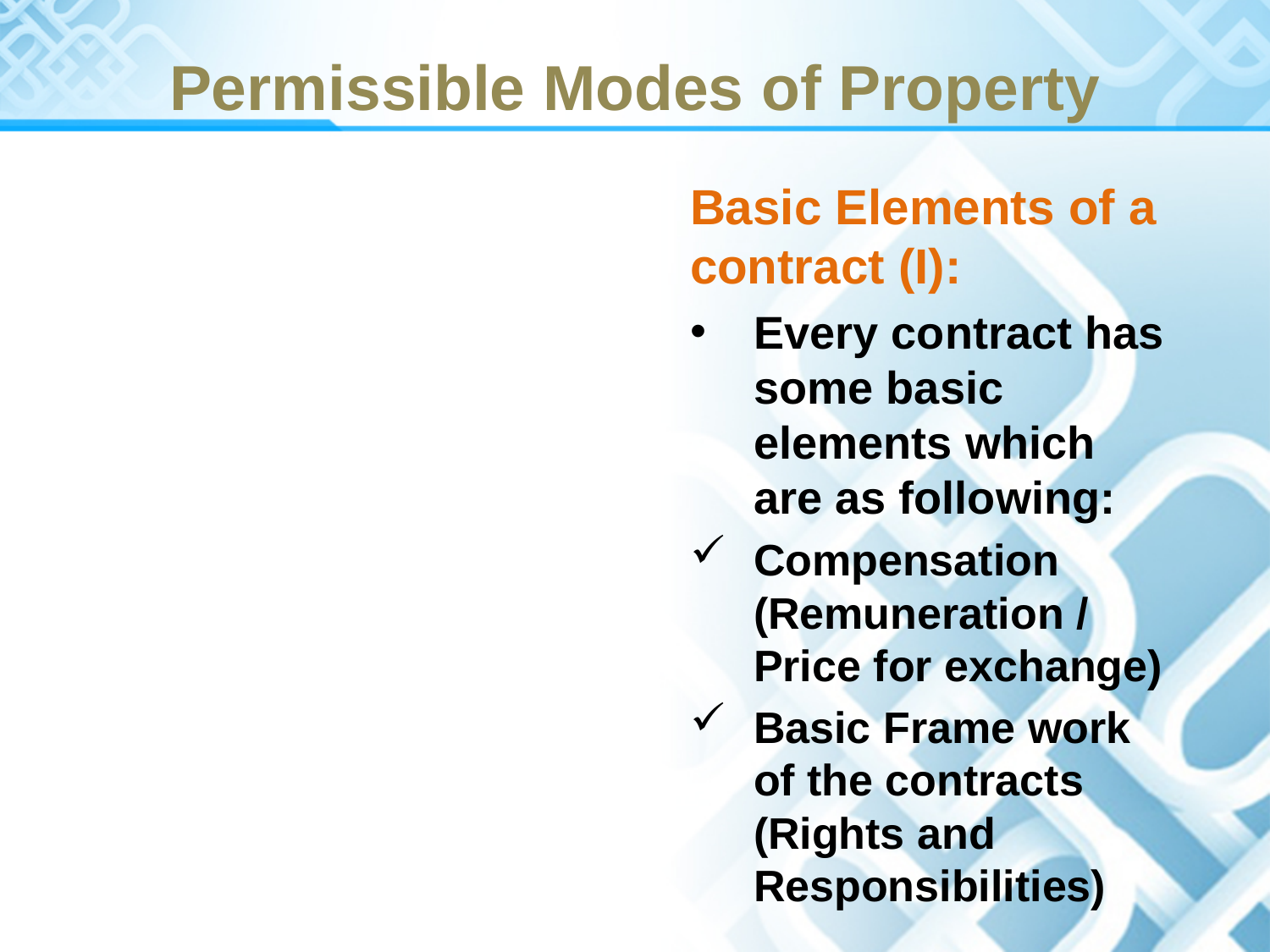

Permissible Modes of Property
Basic Elements of a contract (I):
Every contract has some basic elements which are as following:
Compensation (Remuneration / Price for exchange)
Basic Frame work of the contracts (Rights and Responsibilities)